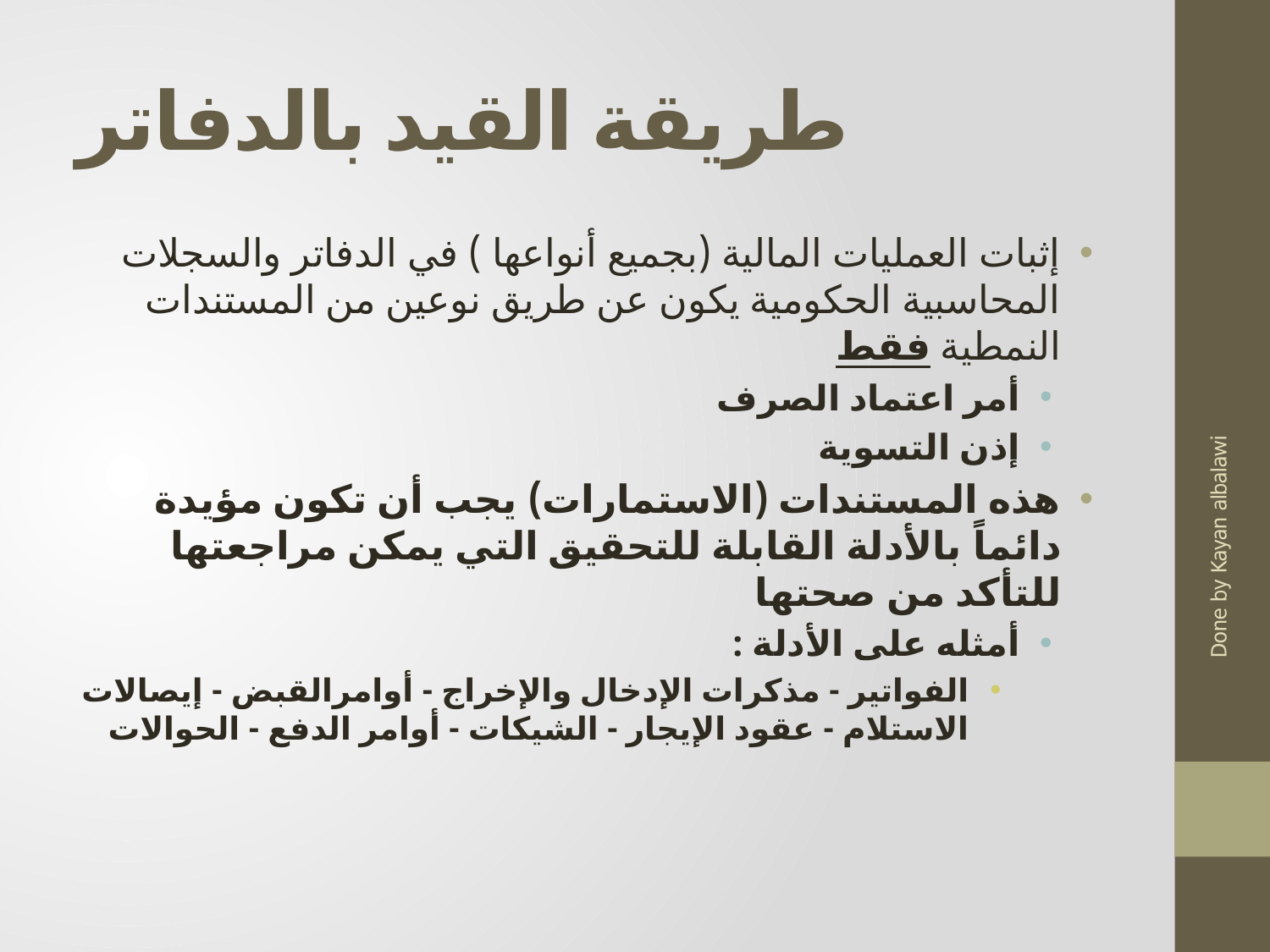

# طريقة القيد بالدفاتر
إثبات العمليات المالية (بجميع أنواعها ) في الدفاتر والسجلات المحاسبية الحكومية يكون عن طريق نوعين من المستندات النمطية فقط
أمر اعتماد الصرف
إذن التسوية
هذه المستندات (الاستمارات) يجب أن تكون مؤيدة دائماً بالأدلة القابلة للتحقيق التي يمكن مراجعتها للتأكد من صحتها
أمثله على الأدلة :
الفواتير - مذكرات الإدخال والإخراج - أوامرالقبض - إيصالات الاستلام - عقود الإيجار - الشيكات - أوامر الدفع - الحوالات
Done by Kayan albalawi